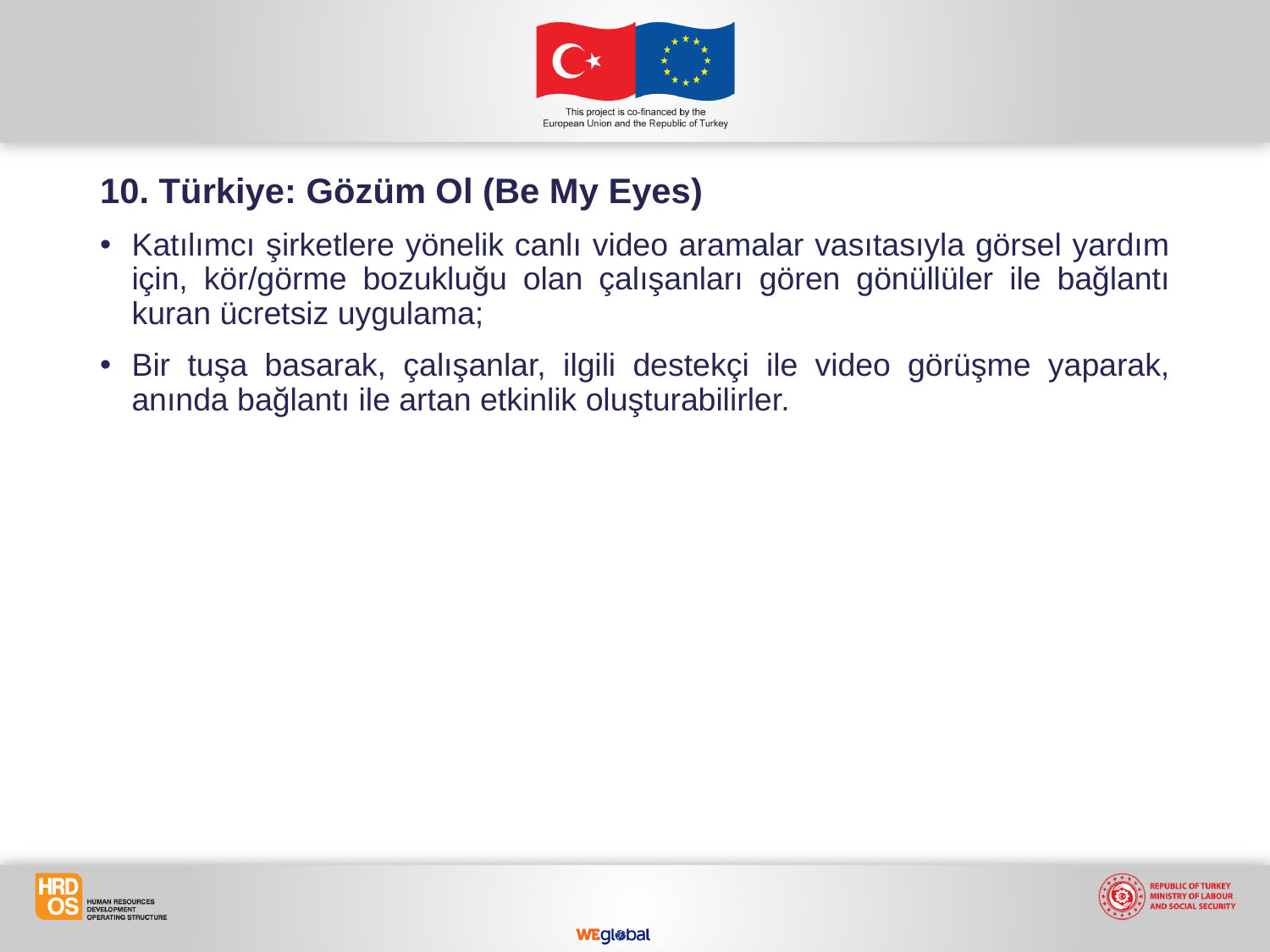

10. Türkiye: Gözüm Ol (Be My Eyes)
Katılımcı şirketlere yönelik canlı video aramalar vasıtasıyla görsel yardım için, kör/görme bozukluğu olan çalışanları gören gönüllüler ile bağlantı kuran ücretsiz uygulama;
Bir tuşa basarak, çalışanlar, ilgili destekçi ile video görüşme yaparak, anında bağlantı ile artan etkinlik oluşturabilirler.